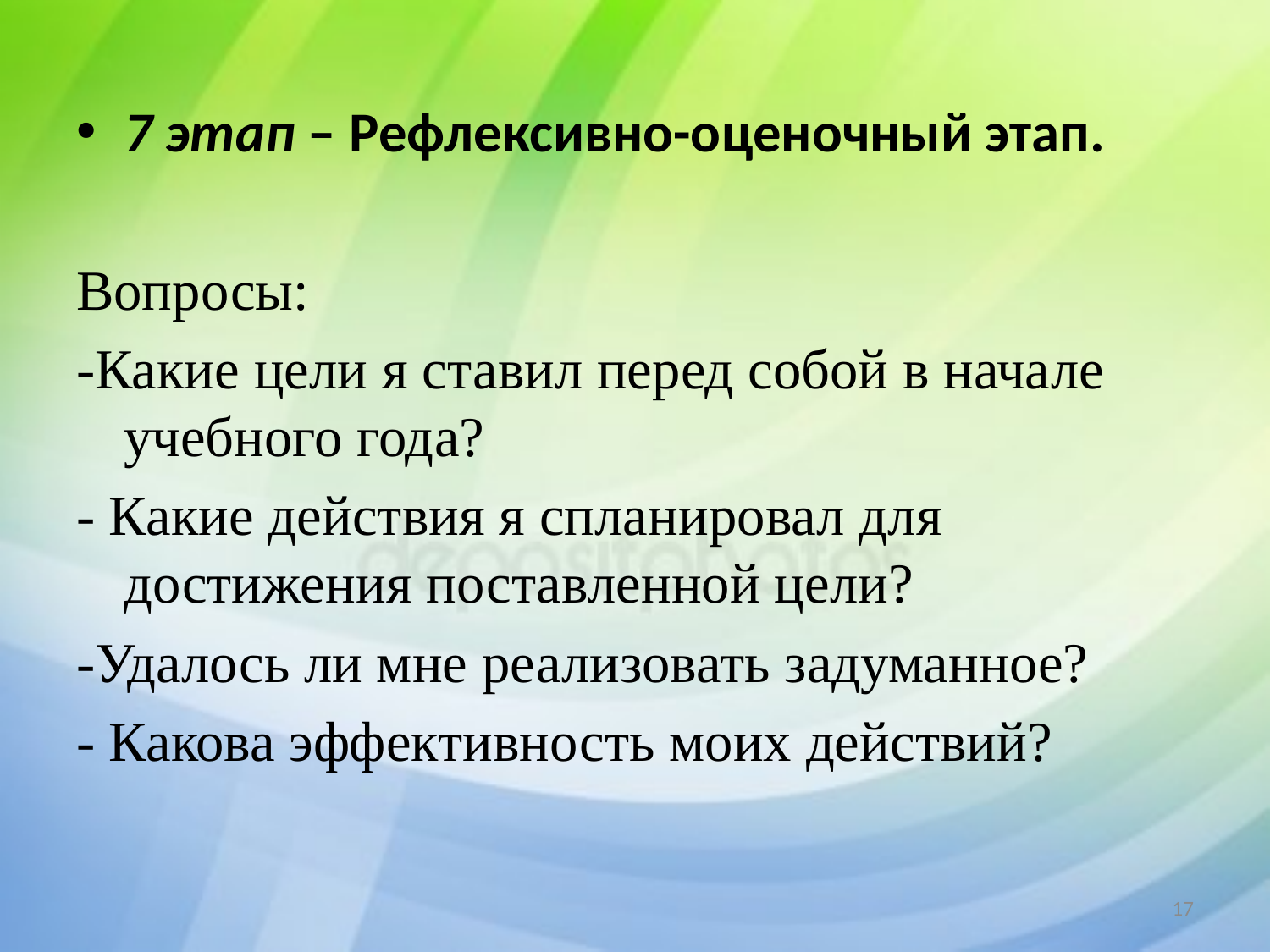

7 этап – Рефлексивно-оценочный этап.

Вопросы:
-Какие цели я ставил перед собой в начале учебного года?
- Какие действия я спланировал для достижения поставленной цели?
-Удалось ли мне реализовать задуманное?
- Какова эффективность моих действий?
17